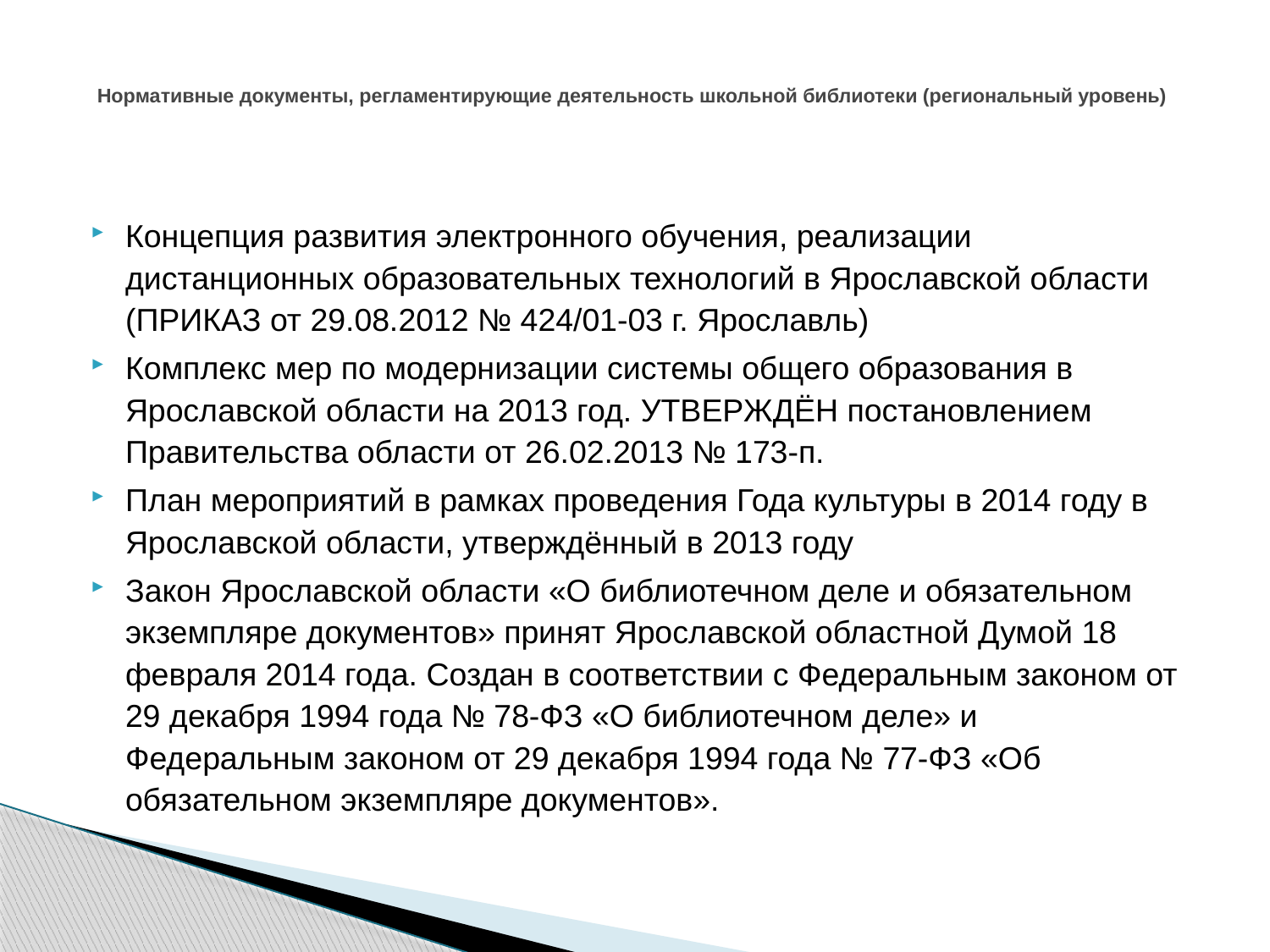

# Нормативные документы, регламентирующие деятельность школьной библиотеки (региональный уровень)
Концепция развития электронного обучения, реализации дистанционных образовательных технологий в Ярославской области (ПРИКАЗ от 29.08.2012 № 424/01-03 г. Ярославль)
Комплекс мер по модернизации системы общего образования в Ярославской области на 2013 год. УТВЕРЖДЁН постановлением  Правительства области от 26.02.2013 № 173-п.
План мероприятий в рамках проведения Года культуры в 2014 году в Ярославской области, утверждённый в 2013 году
Закон Ярославской области «О библиотечном деле и обязательном экземпляре документов» принят Ярославской областной Думой 18 февраля 2014 года. Создан в соответствии с Федеральным законом от 29 декабря 1994 года № 78-ФЗ «О библиотечном деле» и Федеральным законом от 29 декабря 1994 года № 77-ФЗ «Об обязательном экземпляре документов».